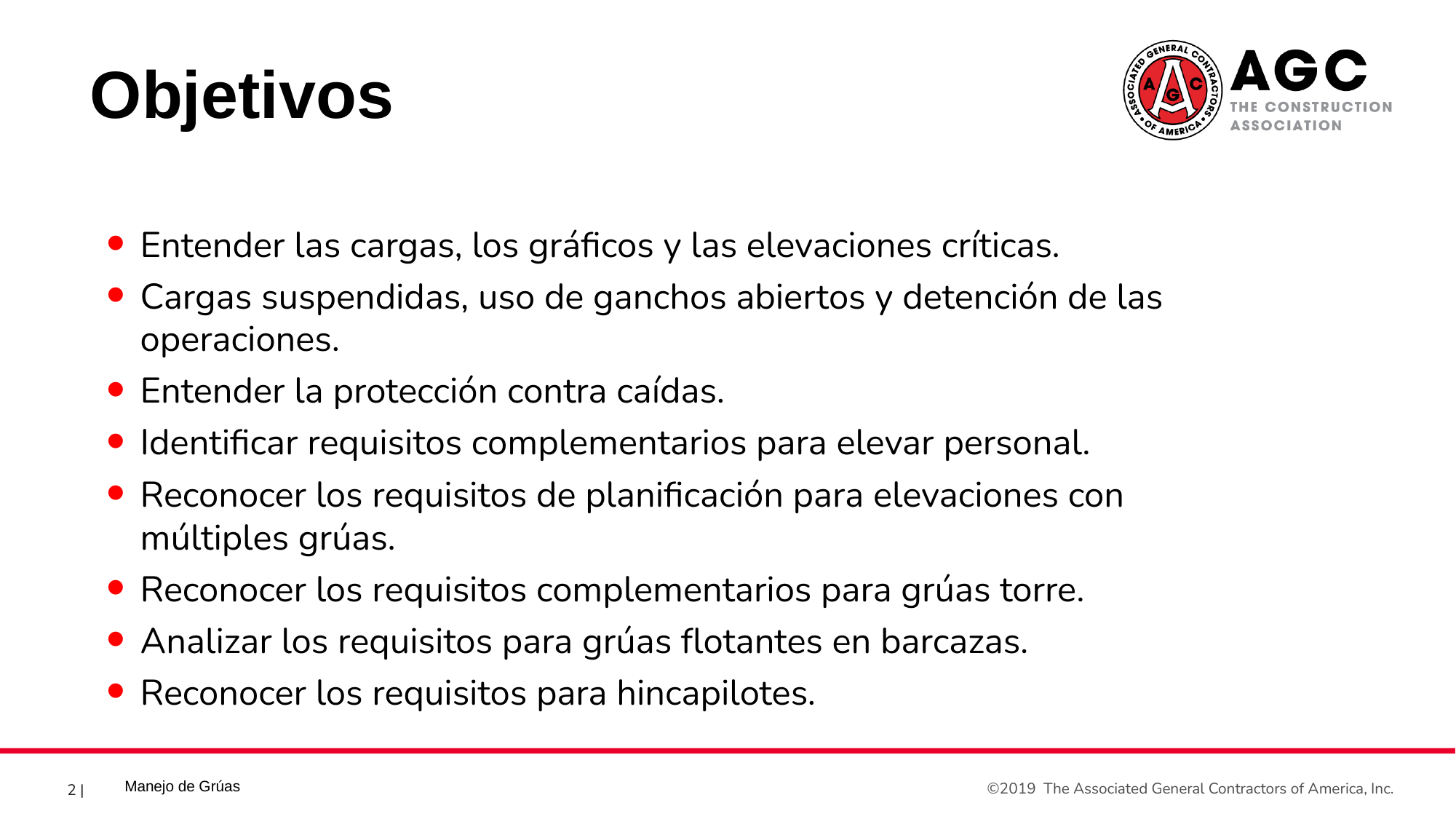

Objetivos

Entender las cargas, los gráficos y las elevaciones críticas.
Cargas suspendidas, uso de ganchos abiertos y detención de las operaciones.
Entender la protección contra caídas.
Identificar requisitos complementarios para elevar personal.
Reconocer los requisitos de planificación para elevaciones con múltiples grúas.
Reconocer los requisitos complementarios para grúas torre.
Analizar los requisitos para grúas flotantes en barcazas.
Reconocer los requisitos para hincapilotes.
Manejo de Grúas